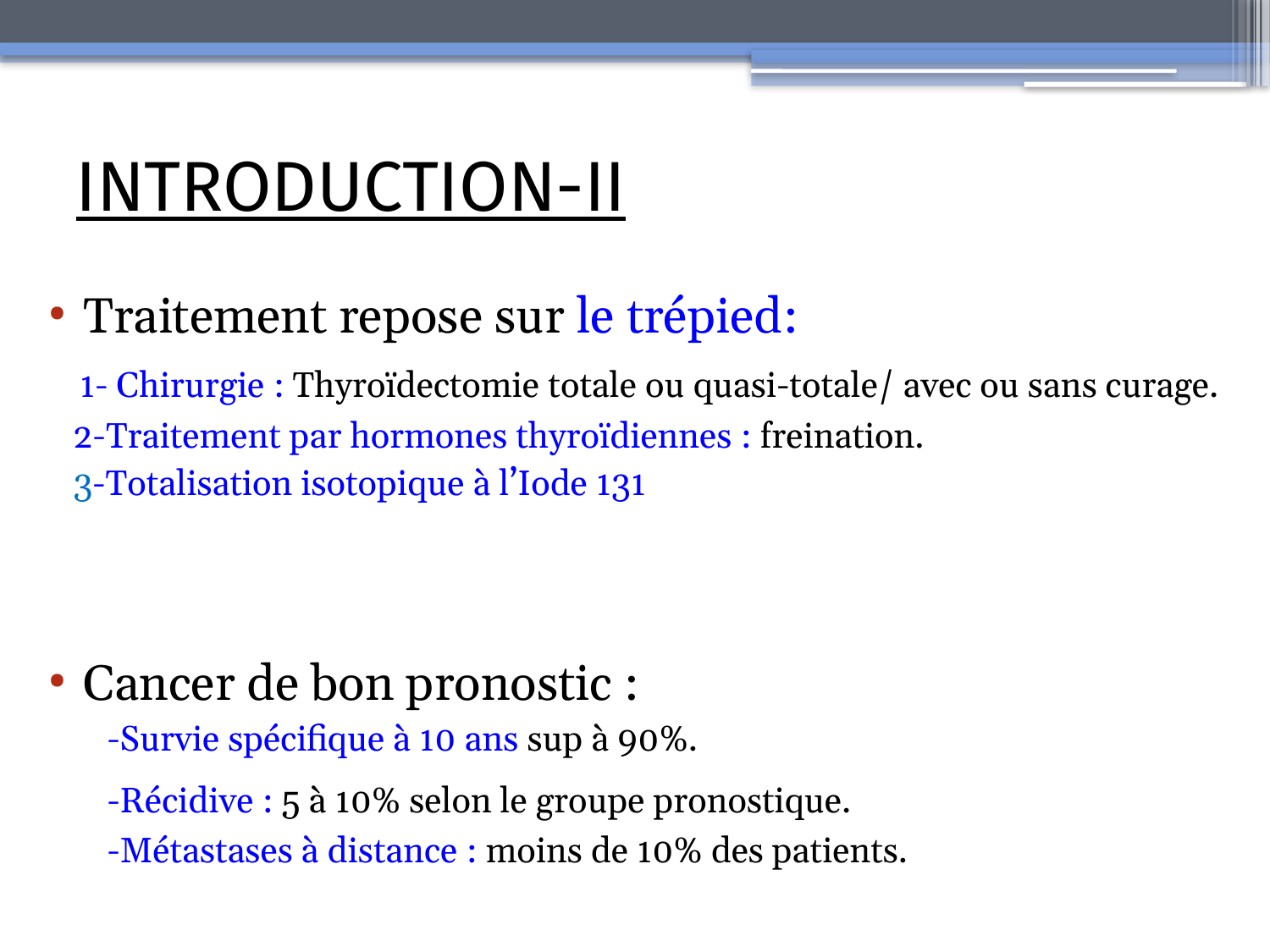

# INTRODUCTION-II
Traitement repose sur le trépied:
   1- Chirurgie : Thyroïdectomie totale ou quasi-totale/ avec ou sans curage.
   2-Traitement par hormones thyroïdiennes : freination.
   3-Totalisation isotopique à l’Iode 131

Cancer de bon pronostic :
       -Survie spécifique à 10 ans sup à 90%.
     -Récidive : 5 à 10% selon le groupe pronostique.
       -Métastases à distance : moins de 10% des patients.